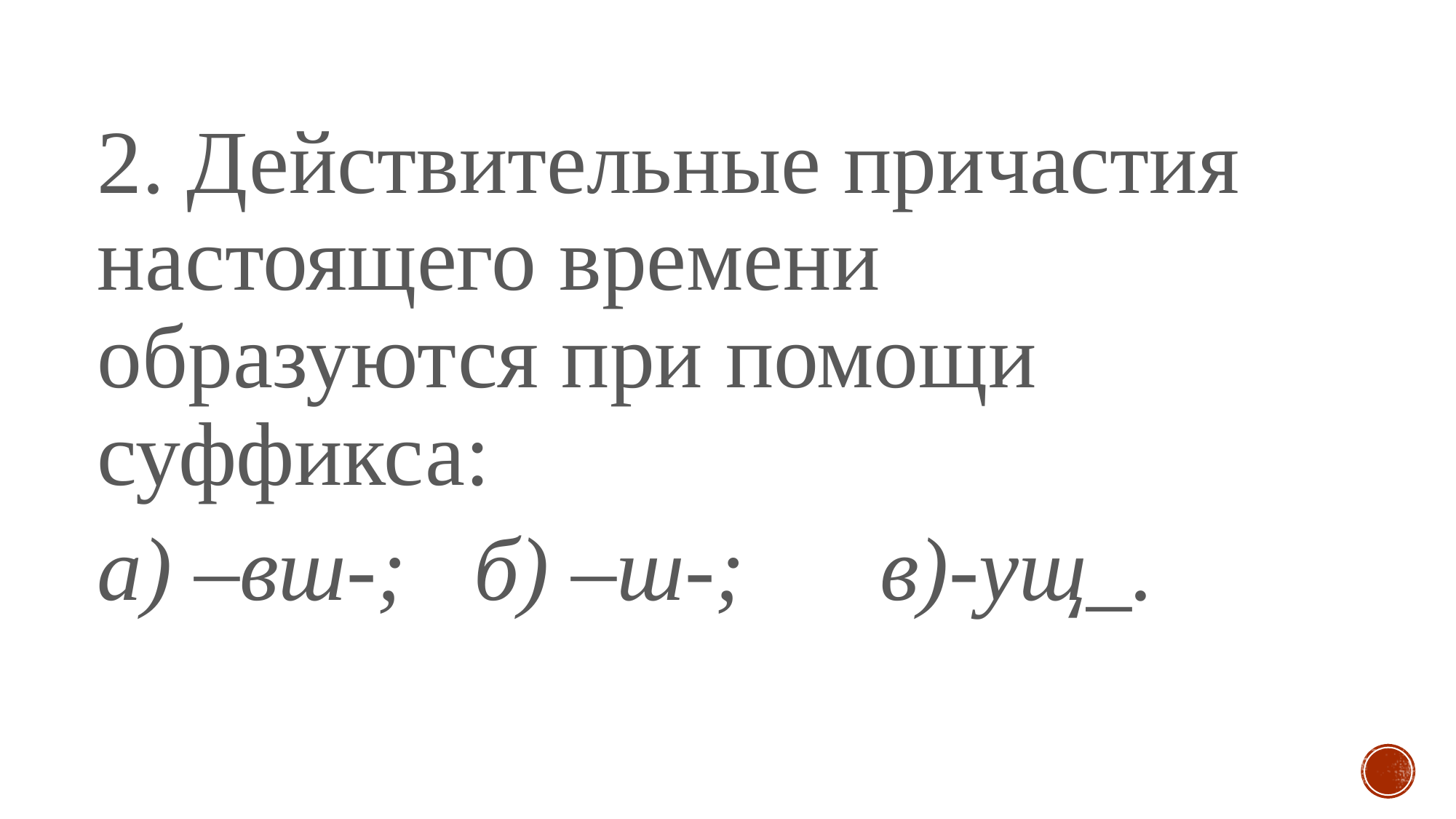

#
2. Действительные причастия настоящего времени образуются при помощи суффикса:
а) –вш-;   б) –ш-;      в)-ущ_.